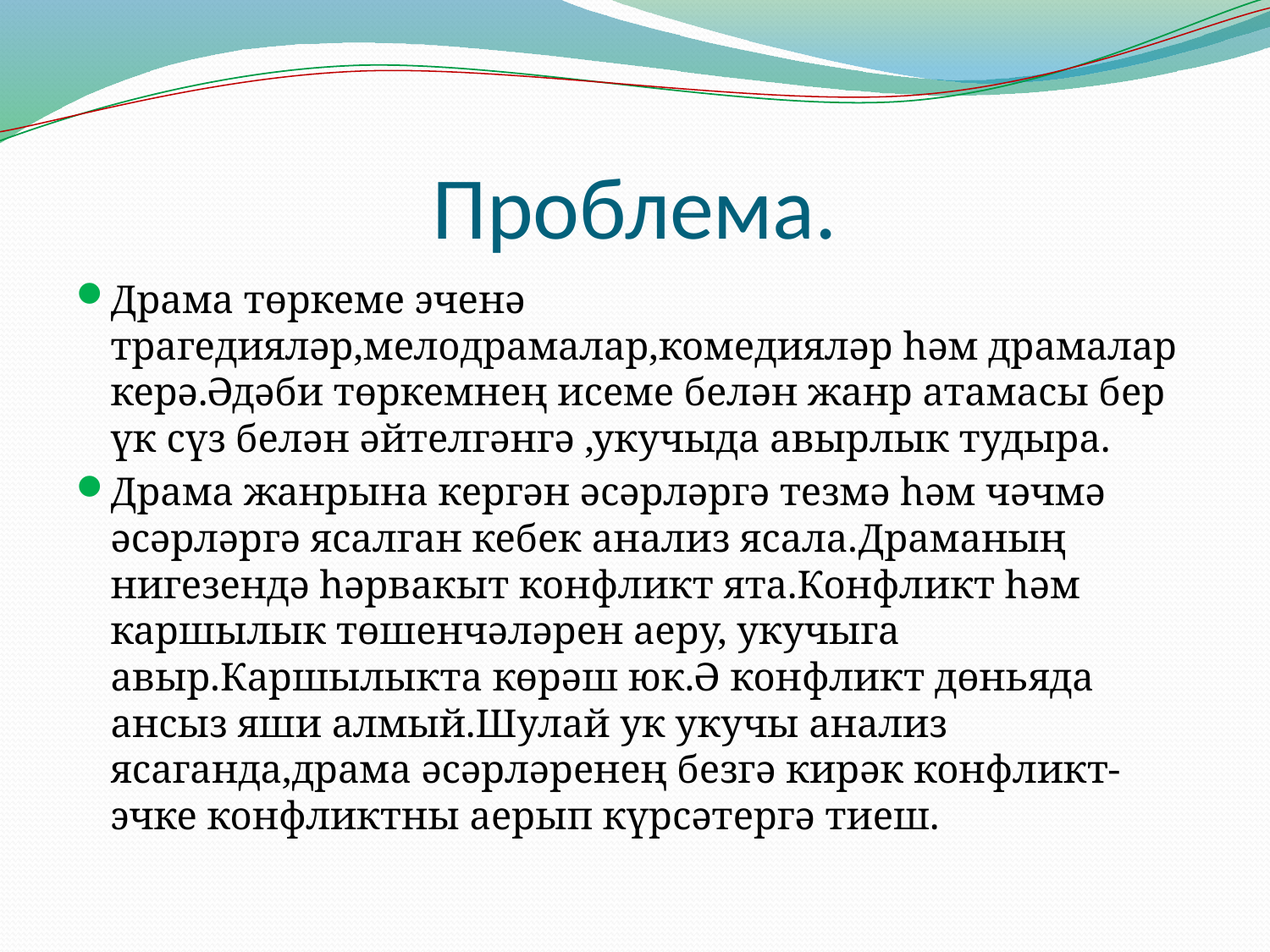

# Проблема.
Драма төркеме эченә трагедияләр,мелодрамалар,комедияләр һәм драмалар керә.Әдәби төркемнең исеме белән жанр атамасы бер үк сүз белән әйтелгәнгә ,укучыда авырлык тудыра.
Драма жанрына кергән әсәрләргә тезмә һәм чәчмә әсәрләргә ясалган кебек анализ ясала.Драманың нигезендә һәрвакыт конфликт ята.Конфликт һәм каршылык төшенчәләрен аеру, укучыга авыр.Каршылыкта көрәш юк.Ә конфликт дөньяда ансыз яши алмый.Шулай ук укучы анализ ясаганда,драма әсәрләренең безгә кирәк конфликт-эчке конфликтны аерып күрсәтергә тиеш.